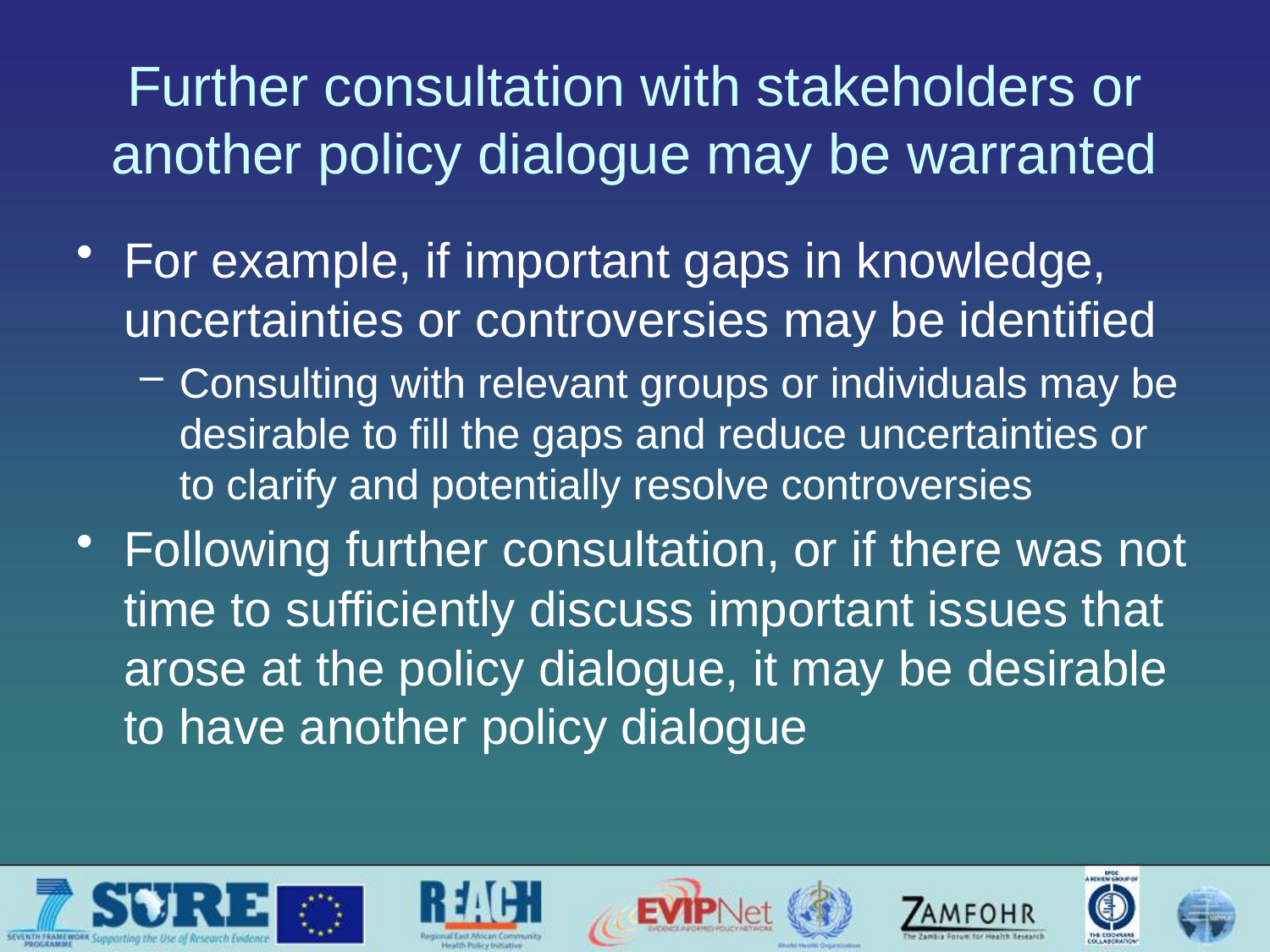

# Further consultation with stakeholders or another policy dialogue may be warranted
For example, if important gaps in knowledge, uncertainties or controversies may be identified
Consulting with relevant groups or individuals may be desirable to fill the gaps and reduce uncertainties or to clarify and potentially resolve controversies
Following further consultation, or if there was not time to sufficiently discuss important issues that arose at the policy dialogue, it may be desirable to have another policy dialogue